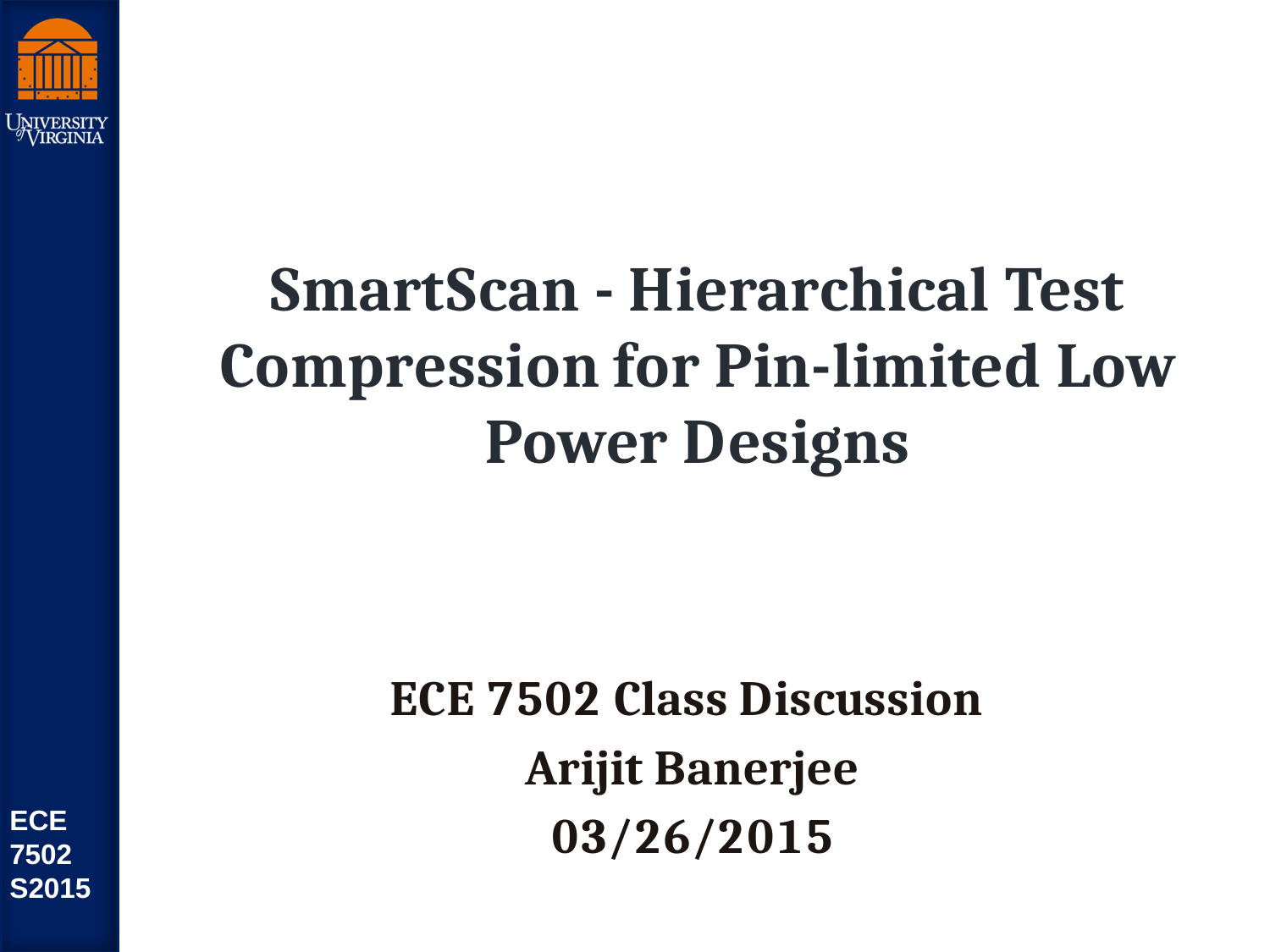

# SmartScan - Hierarchical Test Compression for Pin-limited Low Power Designs
ECE 7502 Class Discussion
Arijit Banerjee
03/26/2015